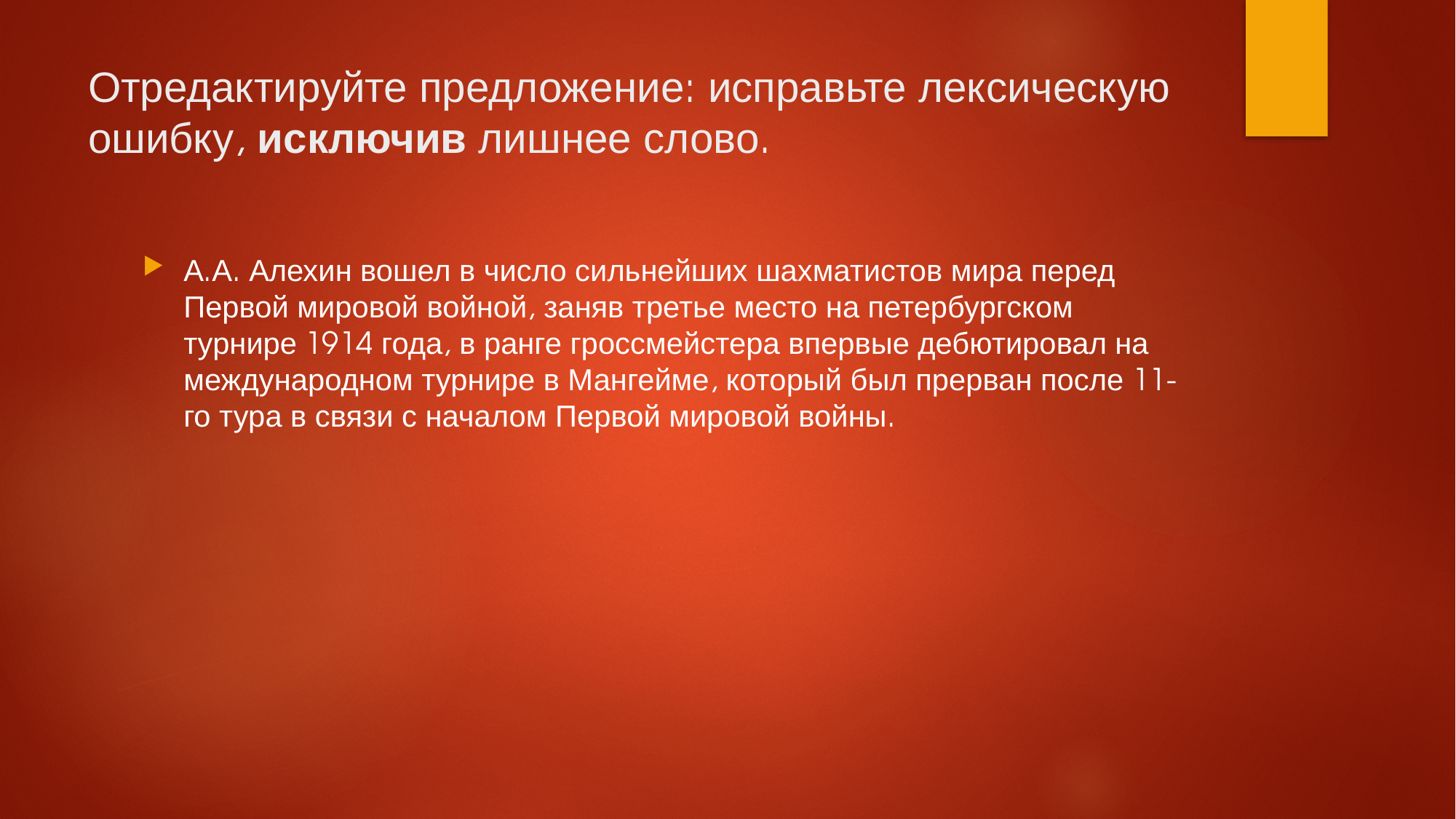

# Отредактируйте предложение: исправьте лексическую ошибку, исключив лишнее слово.
А.А. Алехин вошел в число сильнейших шахматистов мира перед Первой мировой войной, заняв третье место на петербургском турнире 1914 года, в ранге гроссмейстера впервые дебютировал на международном турнире в Мангейме, который был прерван после 11-го тура в связи с началом Первой мировой войны.